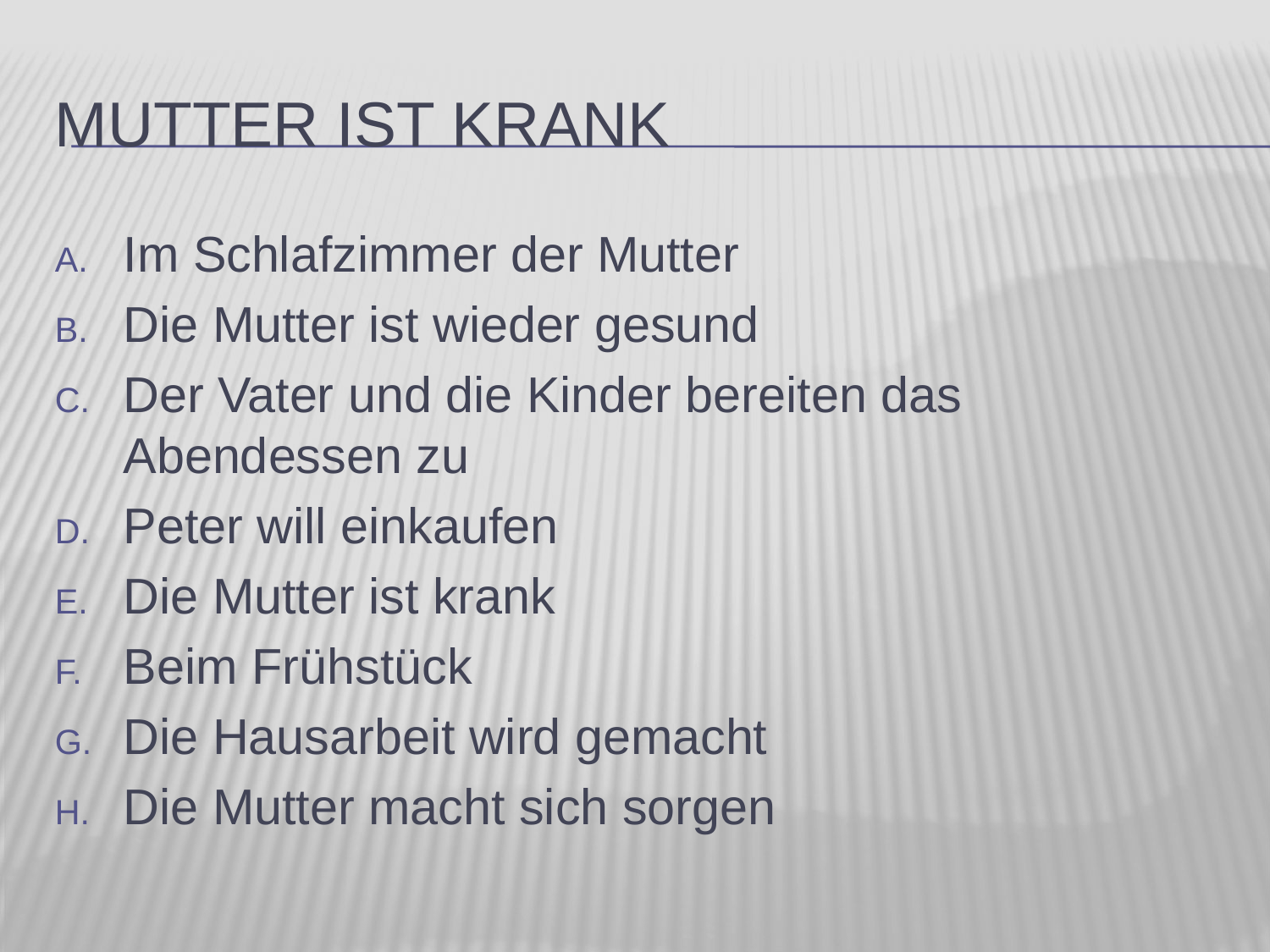

# Mutter ist krank
Im Schlafzimmer der Mutter
Die Mutter ist wieder gesund
Der Vater und die Kinder bereiten das Abendessen zu
Peter will einkaufen
Die Mutter ist krank
Beim Frühstück
Die Hausarbeit wird gemacht
Die Mutter macht sich sorgen